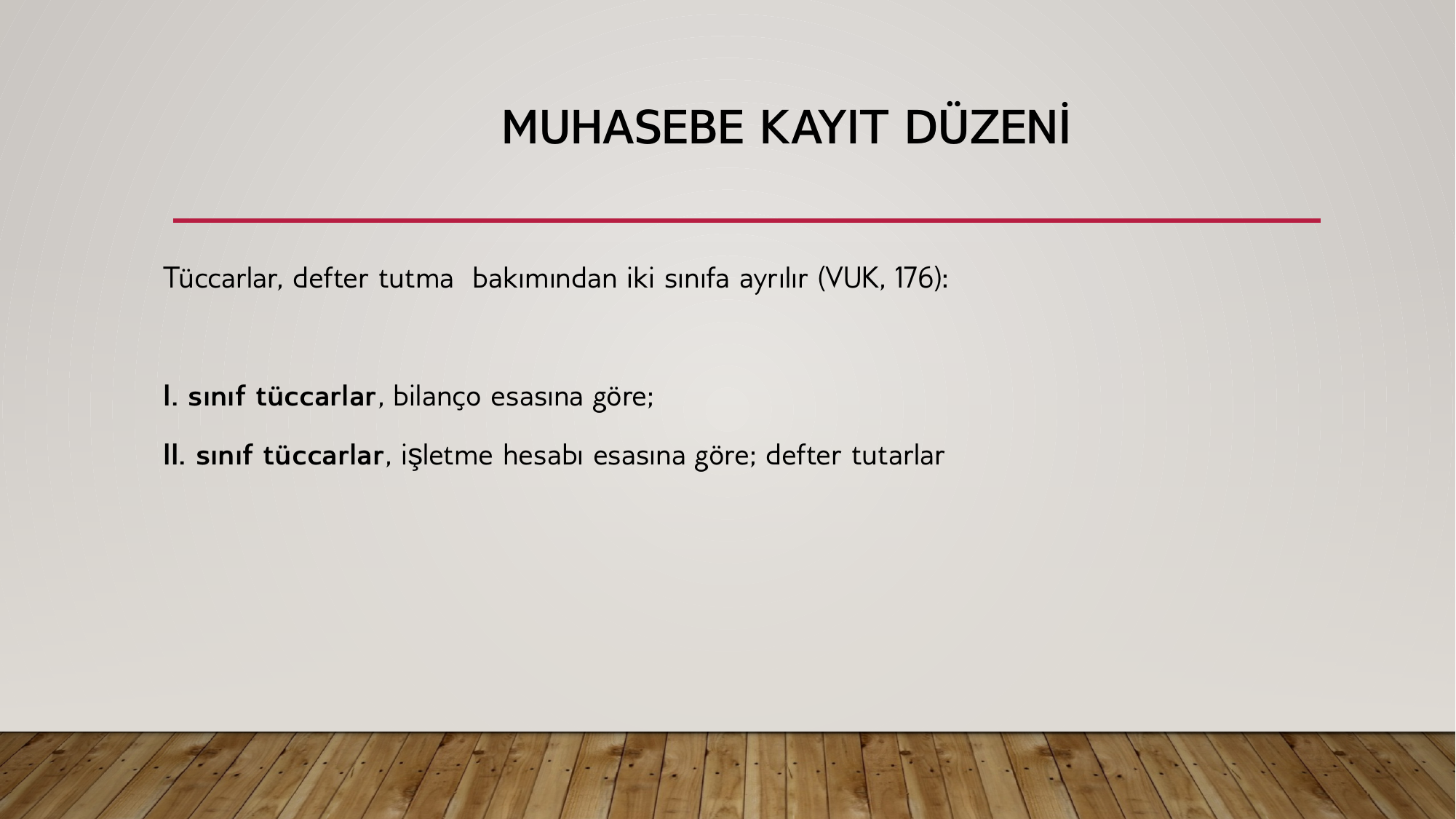

# MUHASEBE KAYIT DÜZENİ
Tüccarlar, defter tutma  bakımından iki sınıfa ayrılır (VUK, 176):

I. sınıf tüccarlar, bilanço esasına göre;
II. sınıf tüccarlar, işletme hesabı esasına göre; defter tutarlar